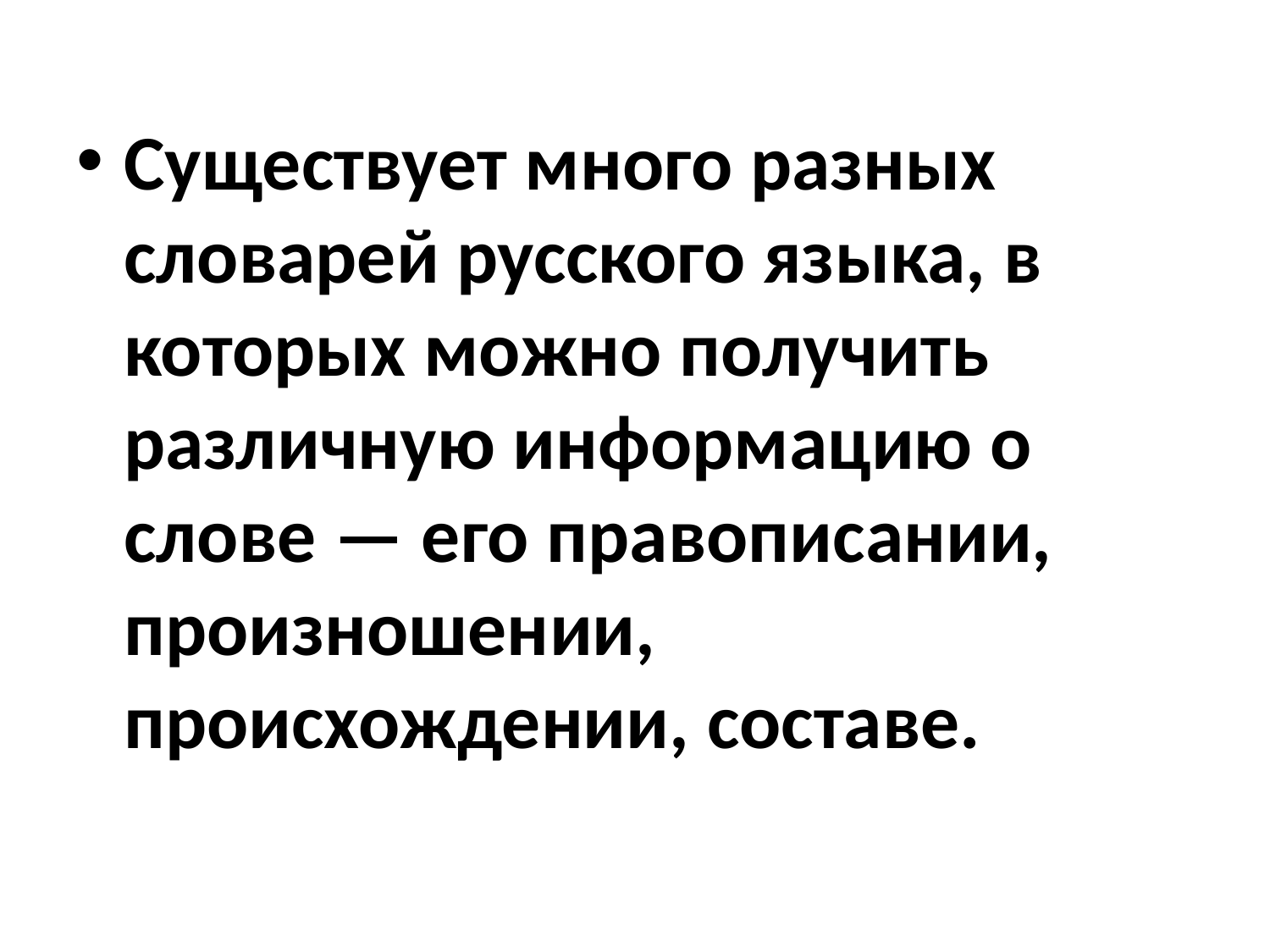

#
Существует много разных словарей русского языка, в которых можно получить различную информацию о слове — его правописании, произношении, происхождении, составе.